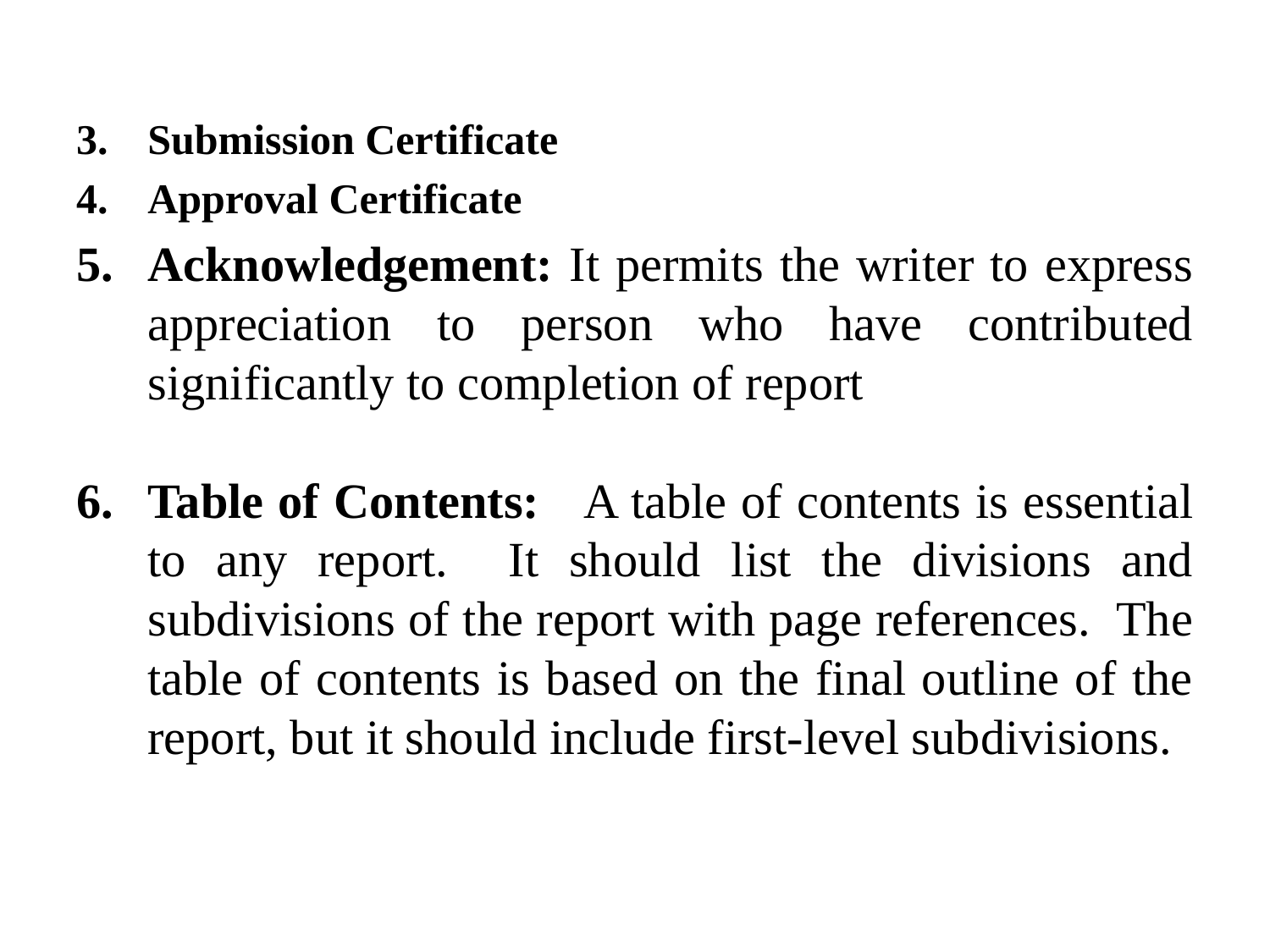

Submission Certificate
Approval Certificate
Acknowledgement: It permits the writer to express appreciation to person who have contributed significantly to completion of report

Table of Contents:   A table of contents is essential to any report.  It should list the divisions and subdivisions of the report with page references.  The table of contents is based on the final outline of the report, but it should include first-level subdivisions.